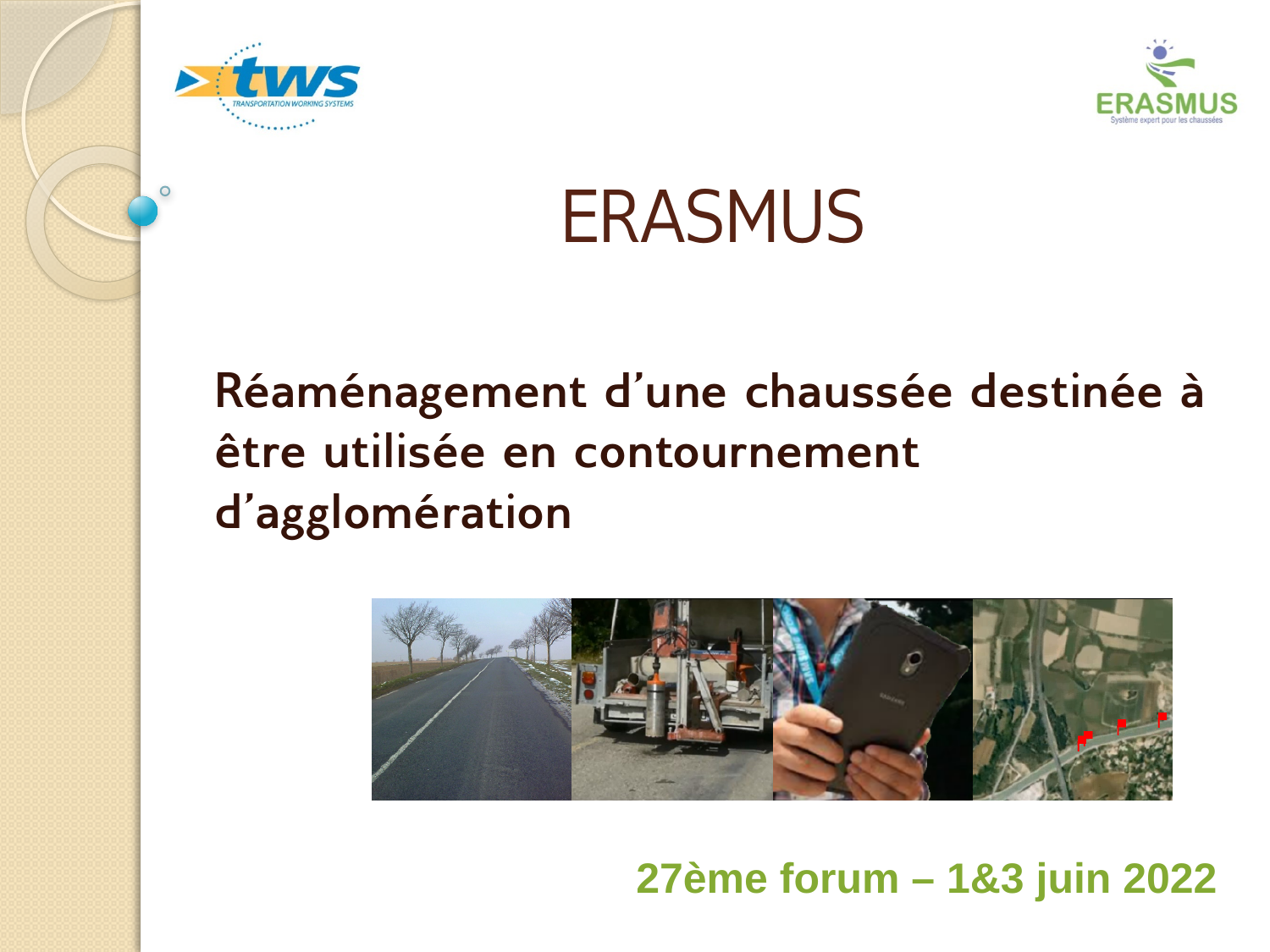

# ERASMUS
Réaménagement d’une chaussée destinée à être utilisée en contournement d’agglomération
27ème forum – 1&3 juin 2022